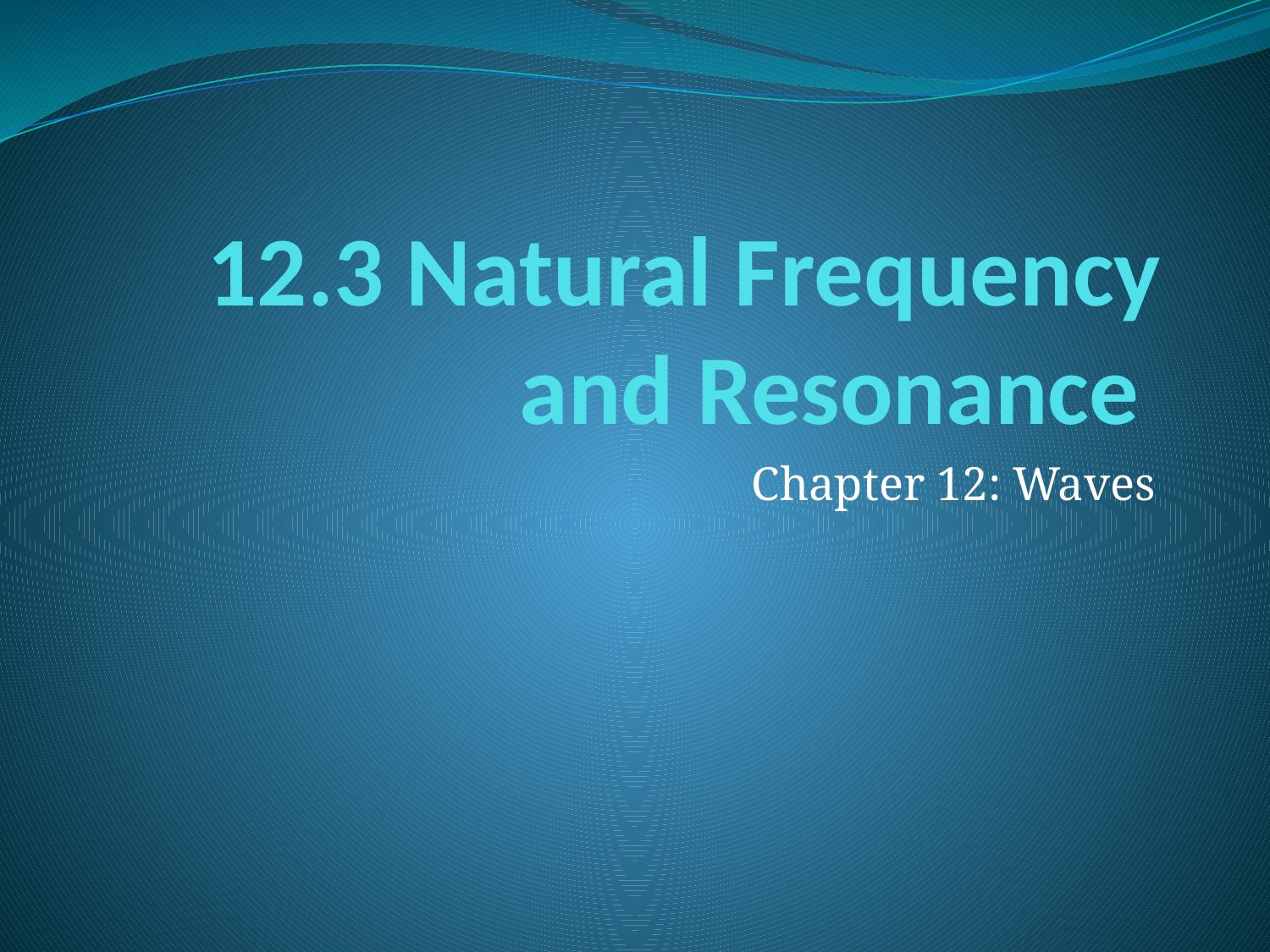

# 12.3 Natural Frequency and Resonance
Chapter 12: Waves